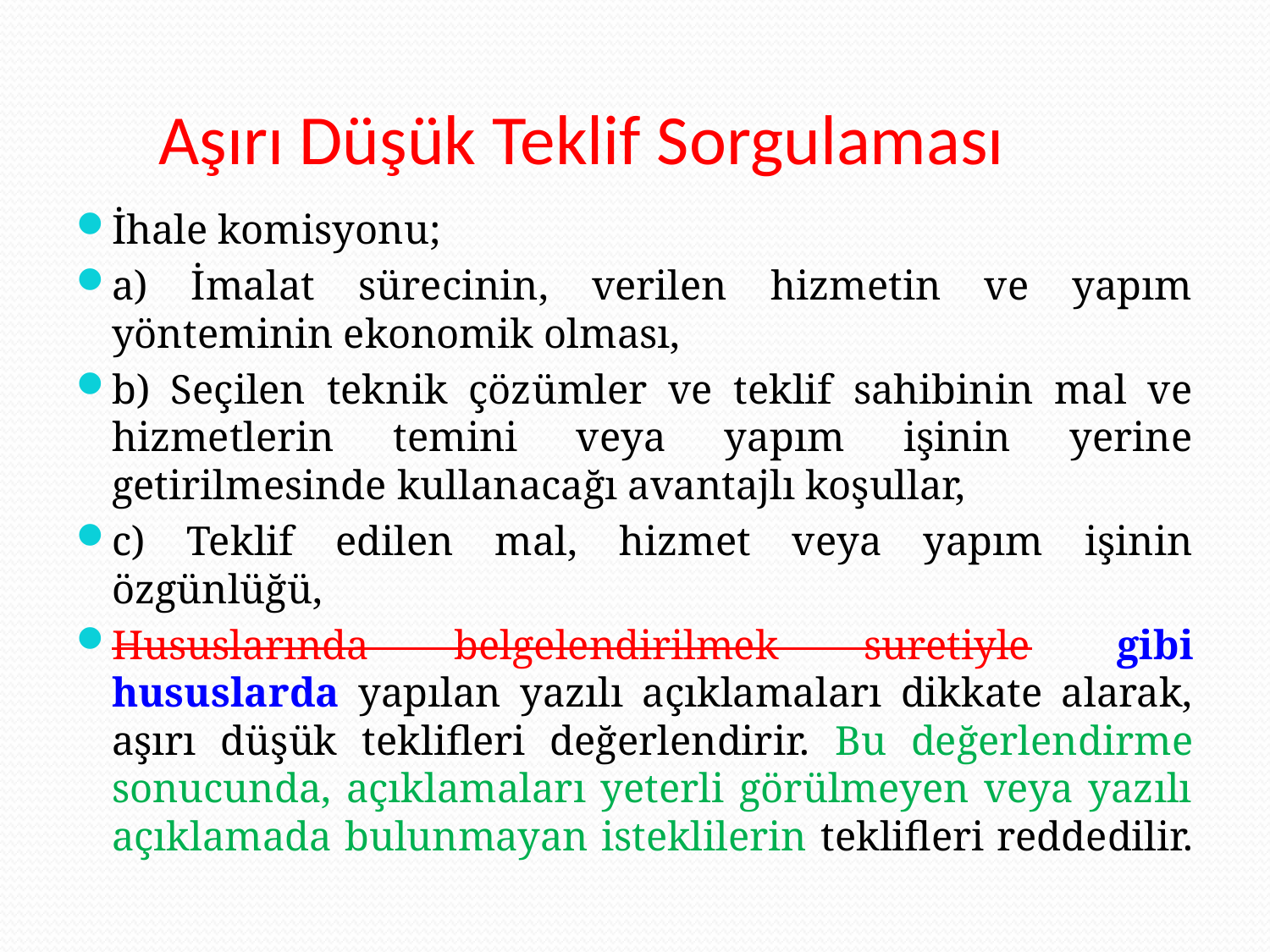

# Aşırı Düşük Teklif Sorgulaması
İhale komisyonu;
a) İmalat sürecinin, verilen hizmetin ve yapım yönteminin ekonomik olması,
b) Seçilen teknik çözümler ve teklif sahibinin mal ve hizmetlerin temini veya yapım işinin yerine getirilmesinde kullanacağı avantajlı koşullar,
c) Teklif edilen mal, hizmet veya yapım işinin özgünlüğü,
Hususlarında belgelendirilmek suretiyle gibi hususlarda yapılan yazılı açıklamaları dikkate alarak, aşırı düşük teklifleri değerlendirir. Bu değerlendirme sonucunda, açıklamaları yeterli görülmeyen veya yazılı açıklamada bulunmayan isteklilerin teklifleri reddedilir.